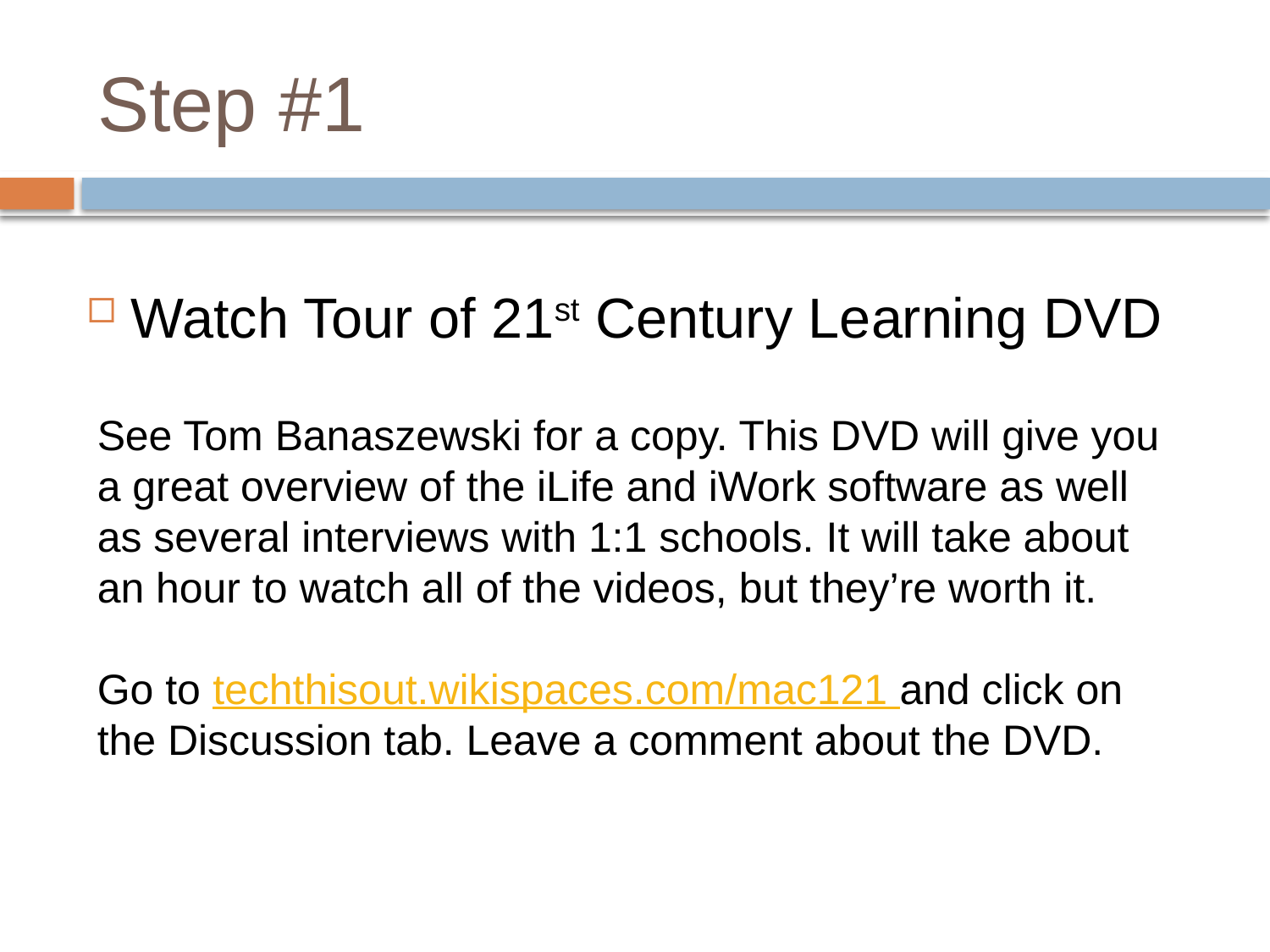

# Step #1
Watch Tour of 21st Century Learning DVD
See Tom Banaszewski for a copy. This DVD will give you a great overview of the iLife and iWork software as well as several interviews with 1:1 schools. It will take about an hour to watch all of the videos, but they’re worth it.

Go to techthisout.wikispaces.com/mac121 and click on the Discussion tab. Leave a comment about the DVD.